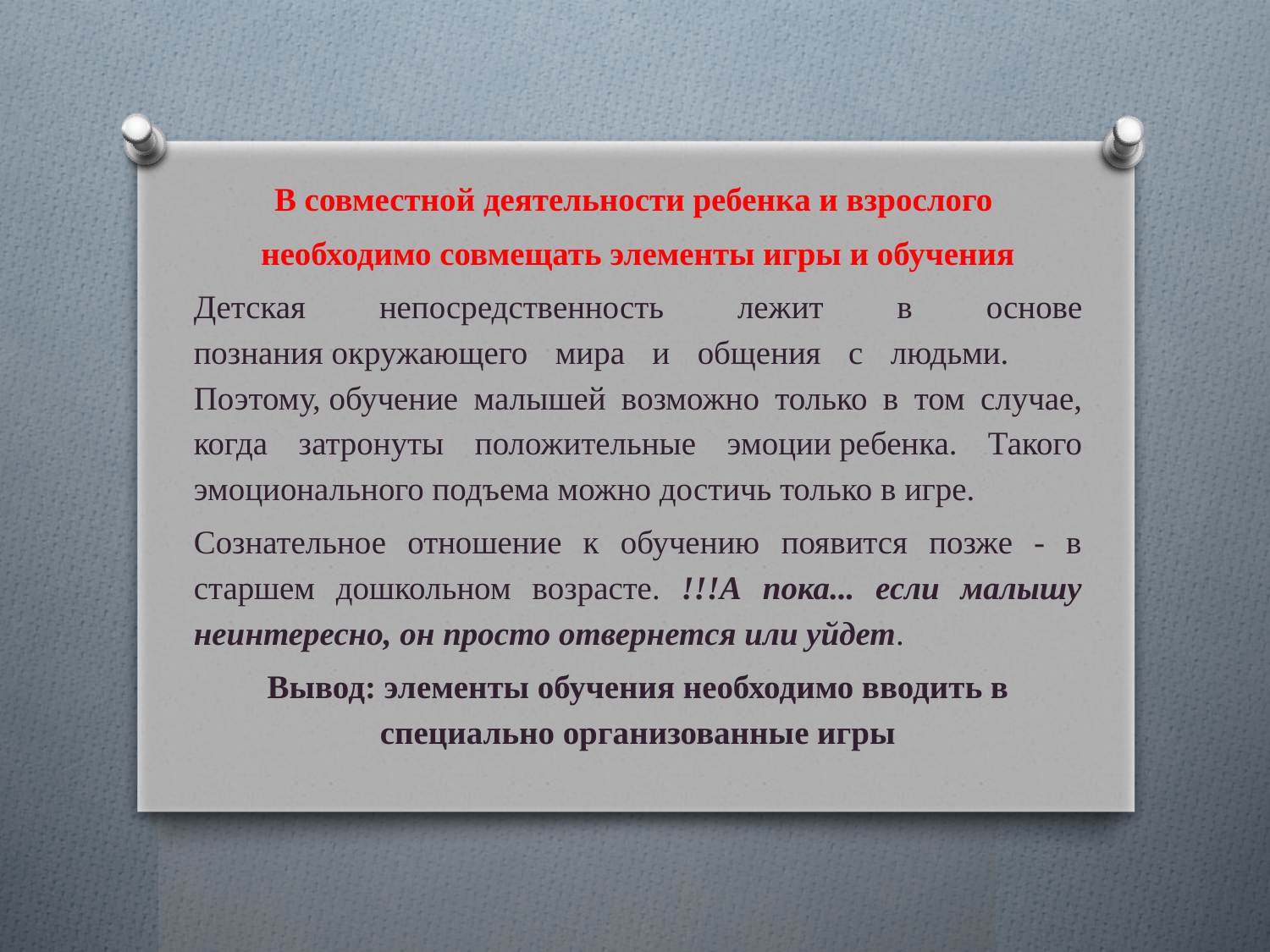

В совместной деятельности ребенка и взрослого
необходимо совмещать элементы игры и обучения
	Детская непосредственность лежит в основе познания окружающего мира и общения с людьми. 	Поэтому, обучение малышей возможно только в том случае, когда затронуты положительные эмоции ребенка. Такого эмоционального подъема можно достичь только в игре.
	Сознательное отношение к обучению появится позже - в старшем дошкольном возрасте. !!!А пока... если малышу неинтересно, он просто отвернется или уйдет.
Вывод: элементы обучения необходимо вводить в специально организованные игры